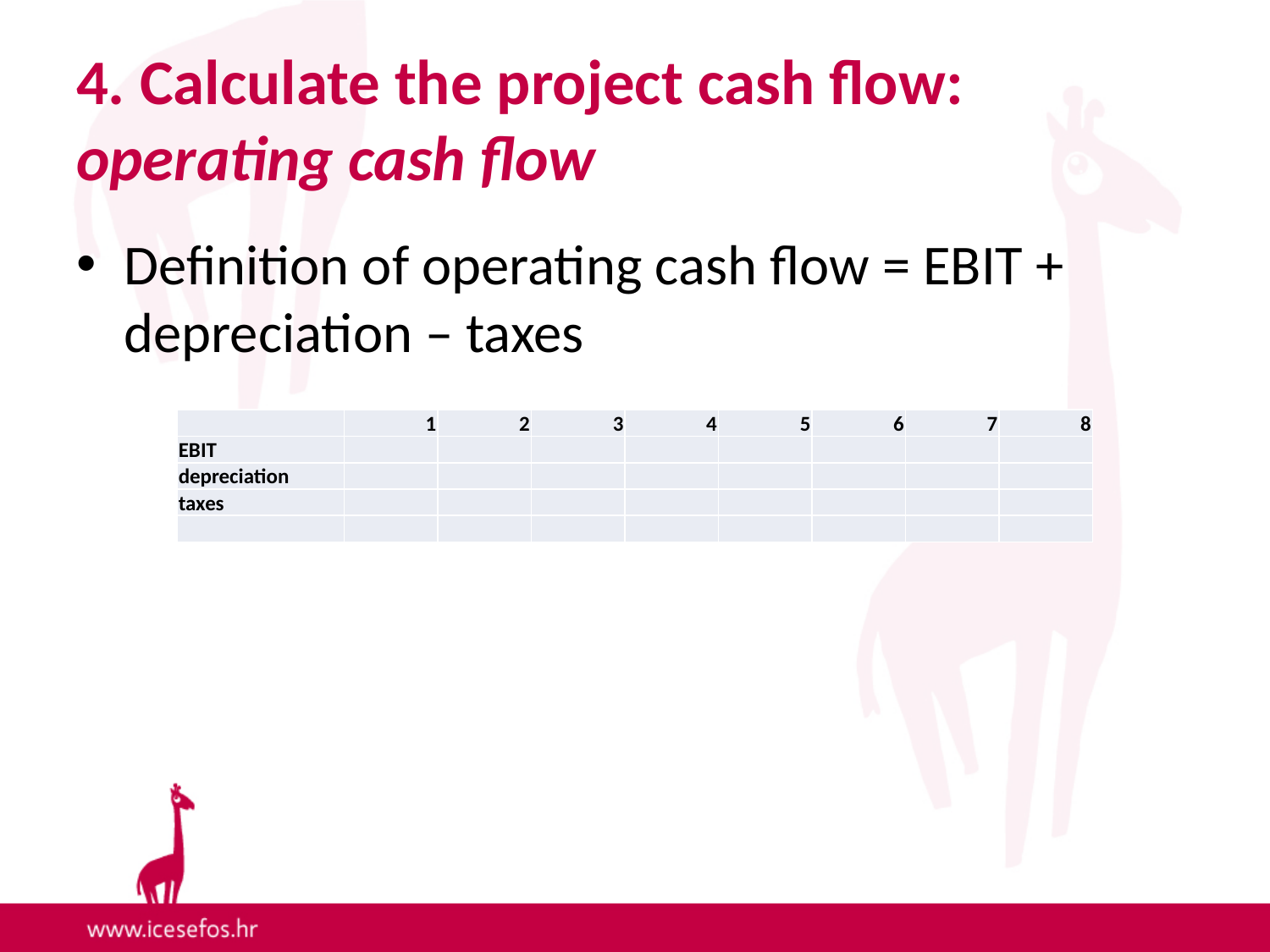

# 4. Calculate the project cash flow: operating cash flow
Definition of operating cash flow = EBIT + depreciation – taxes

|  | 1 | 2 | 3 | 4 | 5 | 6 | 7 | 8 |
| --- | --- | --- | --- | --- | --- | --- | --- | --- |
| EBIT |  |  |  |  |  |  |  |  |
| depreciation |  |  |  |  |  |  |  |  |
| taxes |  |  |  |  |  |  |  |  |
|  |  |  |  |  |  |  |  |  |